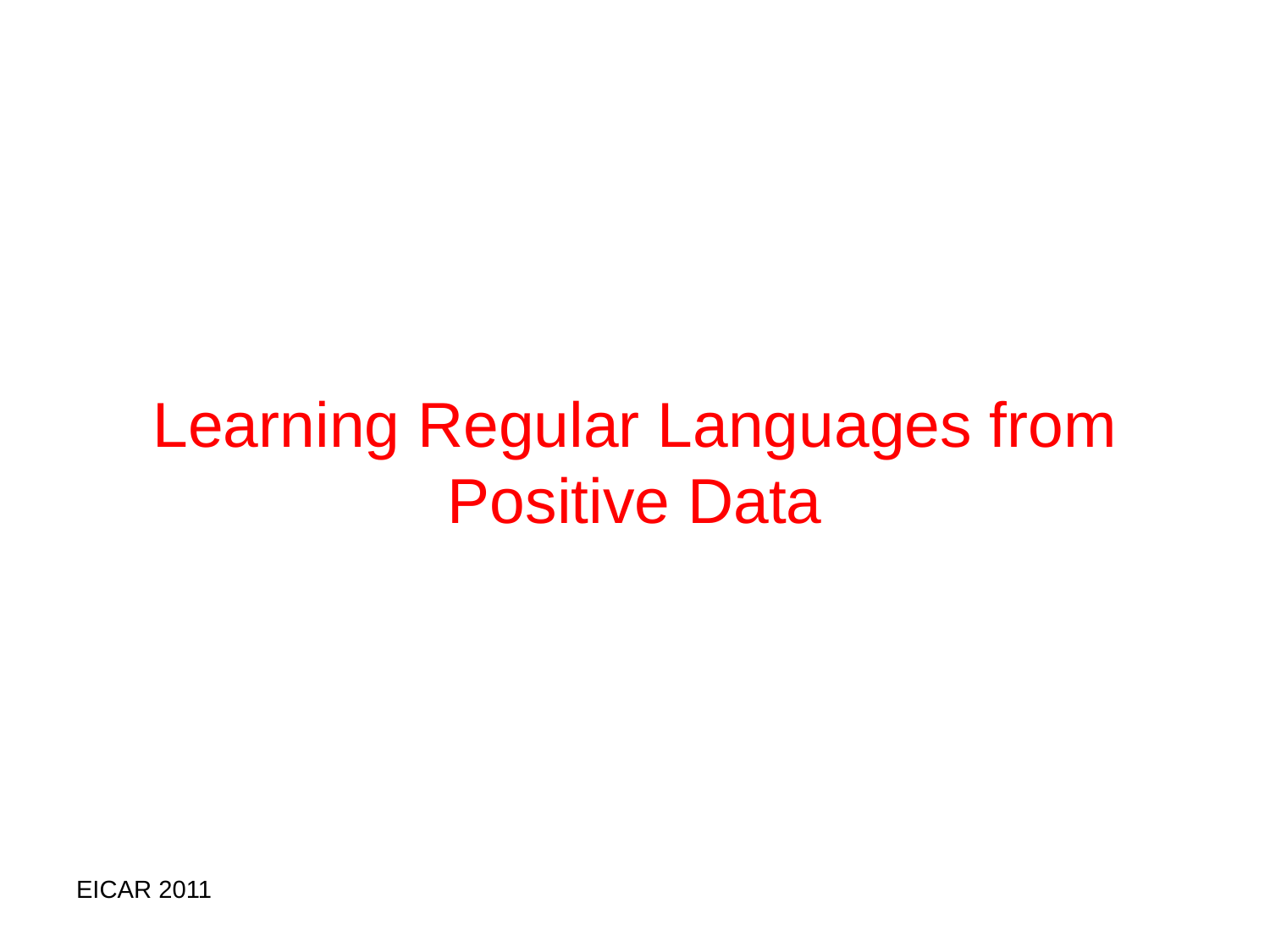

# Learning Regular Languages from Positive Data
EICAR 2011